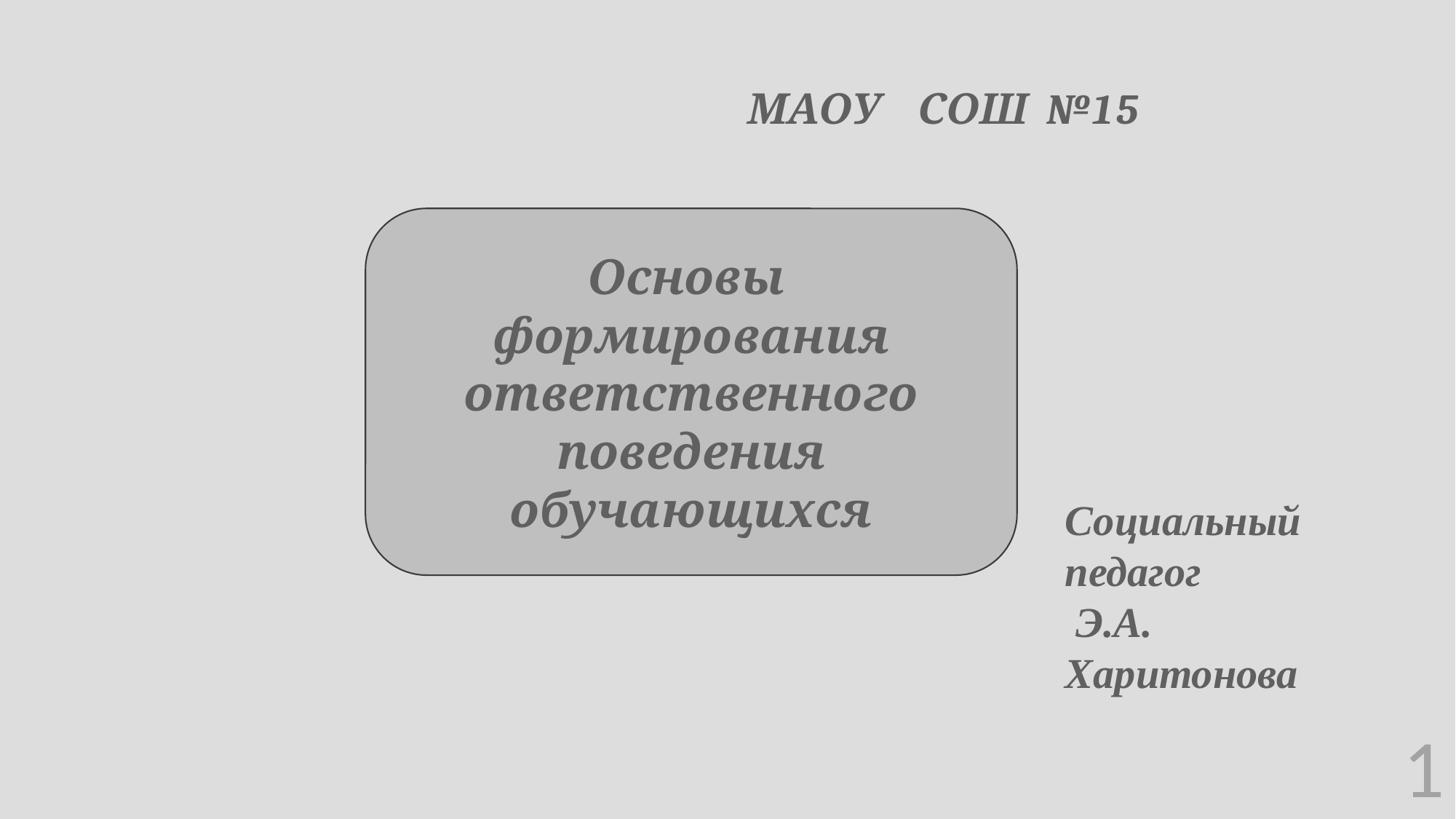

МАОУ    СОШ  №15
Основы  формирования ответственного поведения обучающихся
Социальный педагог
 Э.А. Харитонова
1